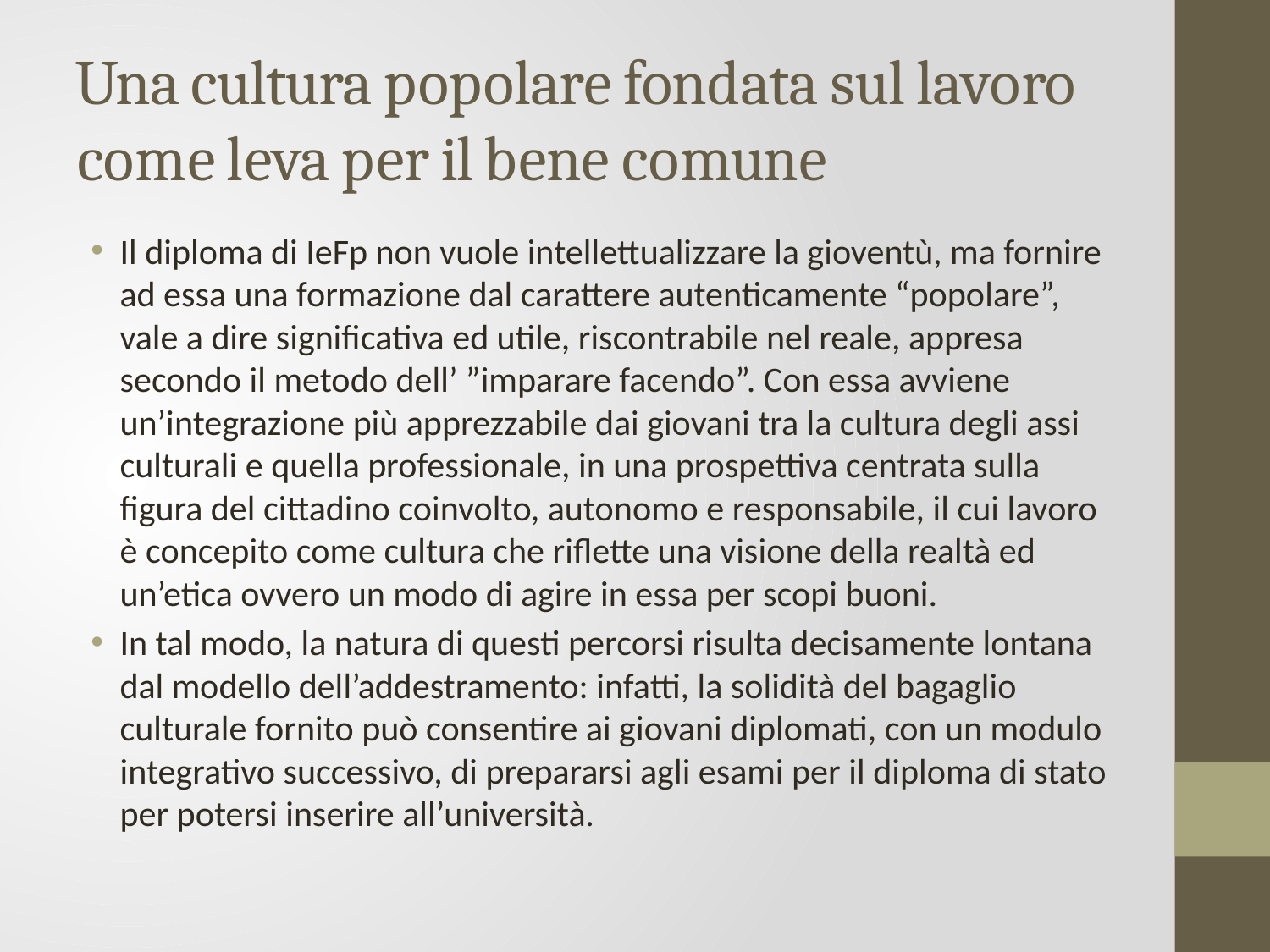

# Una cultura popolare fondata sul lavoro come leva per il bene comune
Il diploma di IeFp non vuole intellettualizzare la gioventù, ma fornire ad essa una formazione dal carattere autenticamente “popolare”, vale a dire significativa ed utile, riscontrabile nel reale, appresa secondo il metodo dell’ ”imparare facendo”. Con essa avviene un’integrazione più apprezzabile dai giovani tra la cultura degli assi culturali e quella professionale, in una prospettiva centrata sulla figura del cittadino coinvolto, autonomo e responsabile, il cui lavoro è concepito come cultura che riflette una visione della realtà ed un’etica ovvero un modo di agire in essa per scopi buoni.
In tal modo, la natura di questi percorsi risulta decisamente lontana dal modello dell’addestramento: infatti, la solidità del bagaglio culturale fornito può consentire ai giovani diplomati, con un modulo integrativo successivo, di prepararsi agli esami per il diploma di stato per potersi inserire all’università.